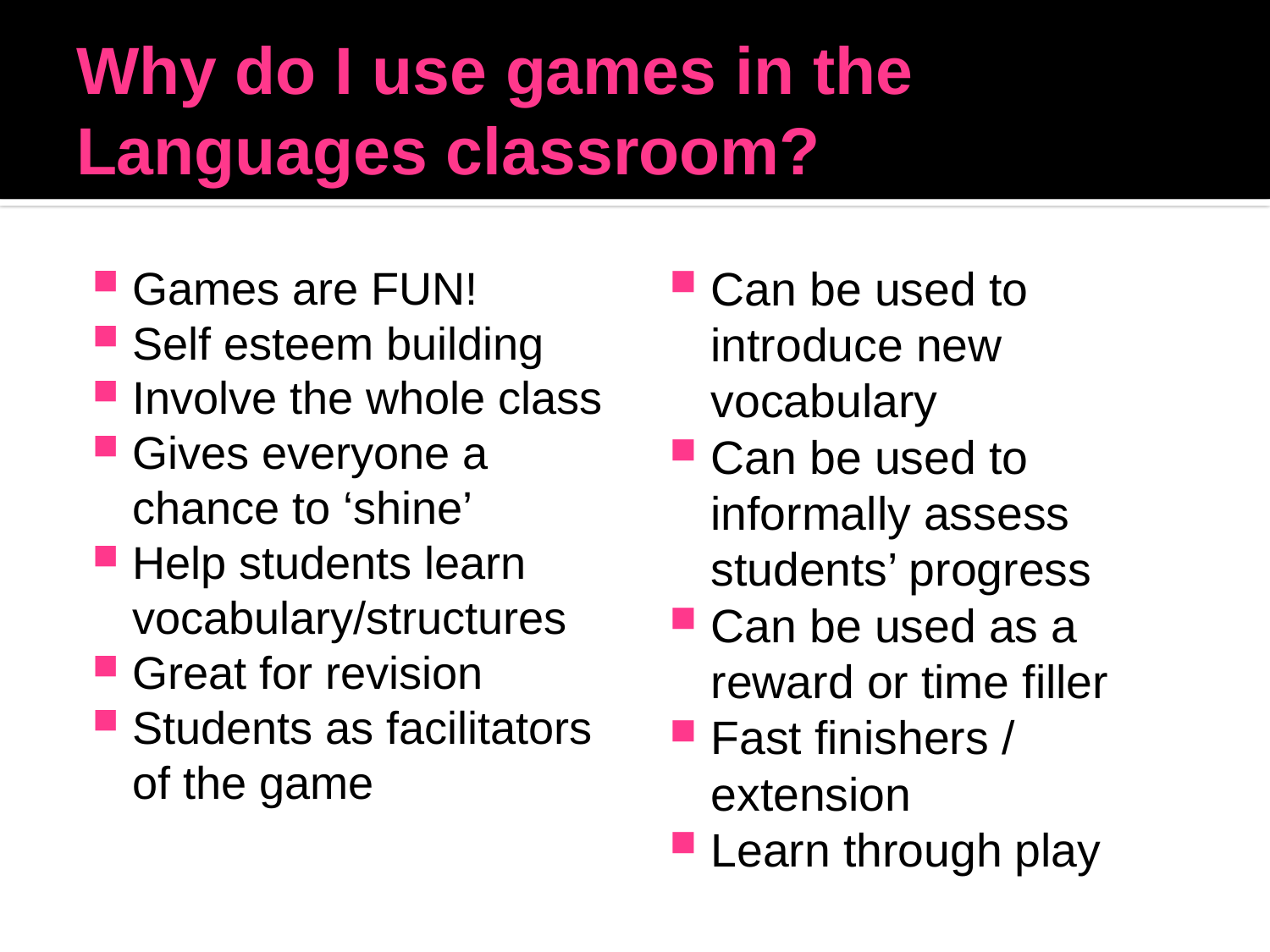

# Why do I use games in the Languages classroom?
Games are FUN!
Self esteem building
Involve the whole class
Gives everyone a chance to ‘shine’
Help students learn vocabulary/structures
Great for revision
Students as facilitators of the game
Can be used to introduce new vocabulary
Can be used to informally assess students’ progress
Can be used as a reward or time filler
Fast finishers / extension
Learn through play